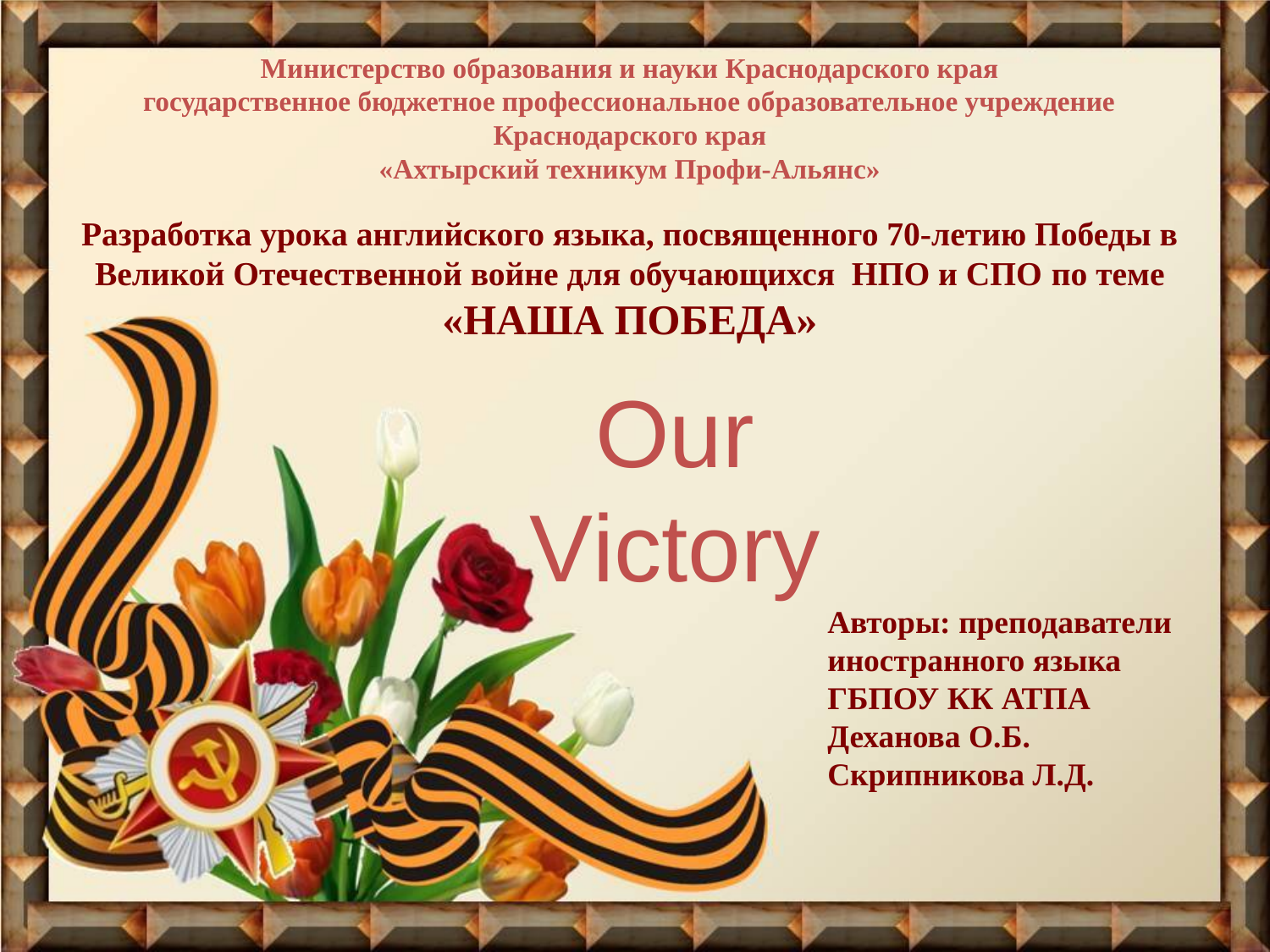

Министерство образования и науки Краснодарского края
государственное бюджетное профессиональное образовательное учреждение
Краснодарского края
«Ахтырский техникум Профи-Альянс»

Разработка урока английского языка, посвященного 70-летию Победы в Великой Отечественной войне для обучающихся  НПО и СПО по теме «НАША ПОБЕДА»
Our Victory
Авторы: преподаватели
иностранного языка
ГБПОУ КК АТПА
Деханова О.Б.
Скрипникова Л.Д.